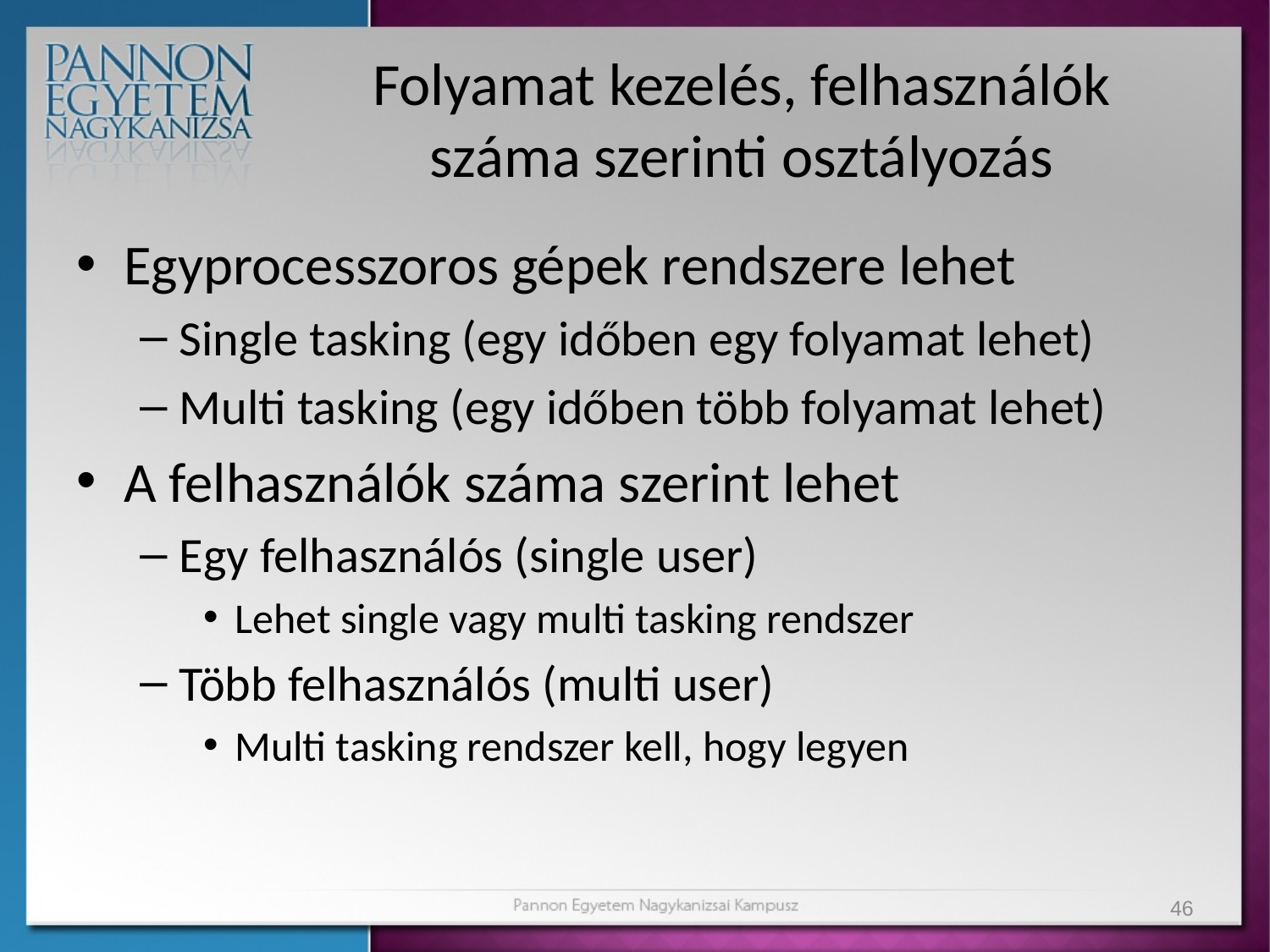

# Folyamat kezelés, felhasználók száma szerinti osztályozás
Egyprocesszoros gépek rendszere lehet
Single tasking (egy időben egy folyamat lehet)
Multi tasking (egy időben több folyamat lehet)
A felhasználók száma szerint lehet
Egy felhasználós (single user)
Lehet single vagy multi tasking rendszer
Több felhasználós (multi user)
Multi tasking rendszer kell, hogy legyen
46